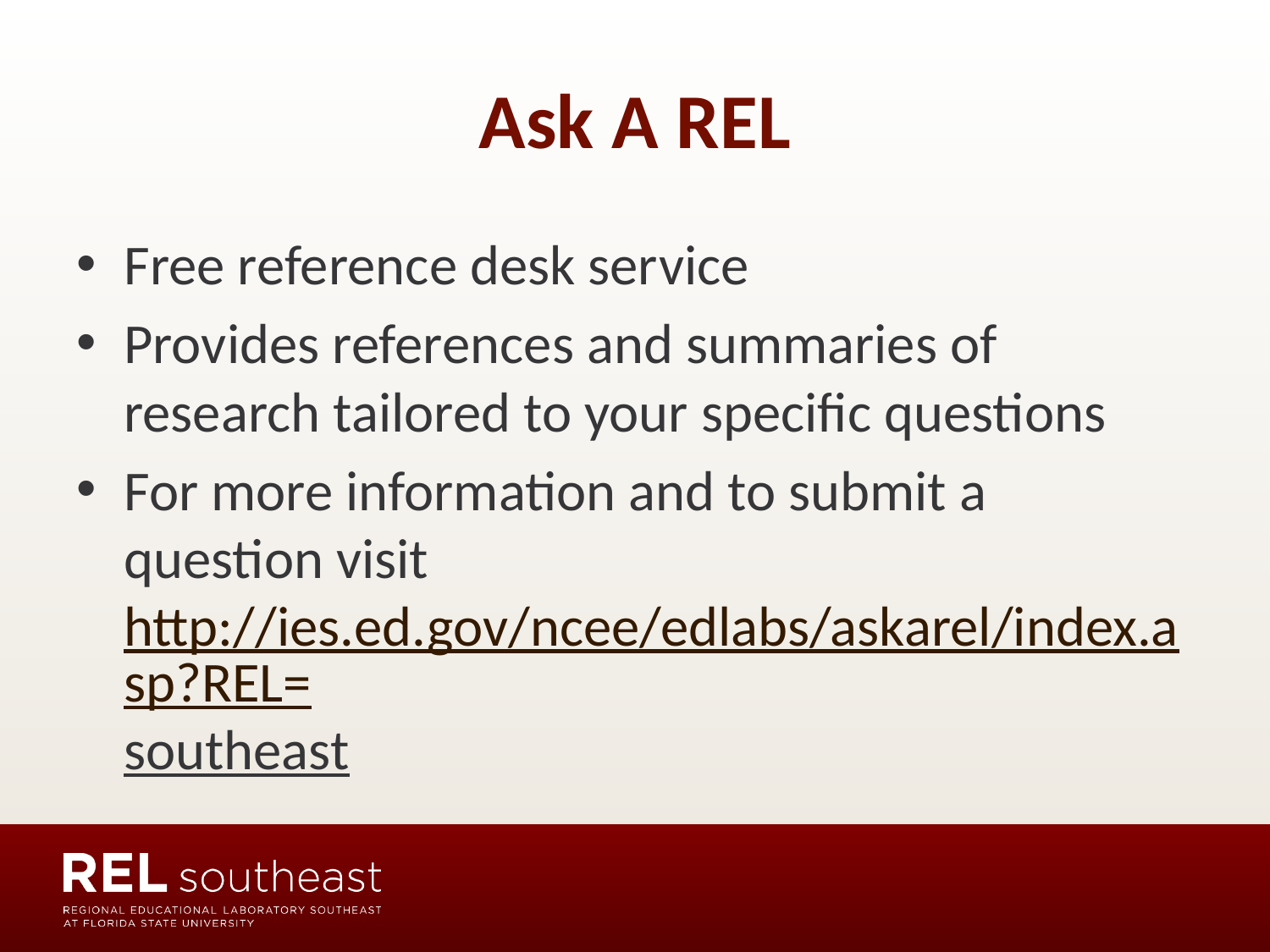

# Ask A REL
Free reference desk service
Provides references and summaries of research tailored to your specific questions
For more information and to submit a question visit http://ies.ed.gov/ncee/edlabs/askarel/index.asp?REL=southeast